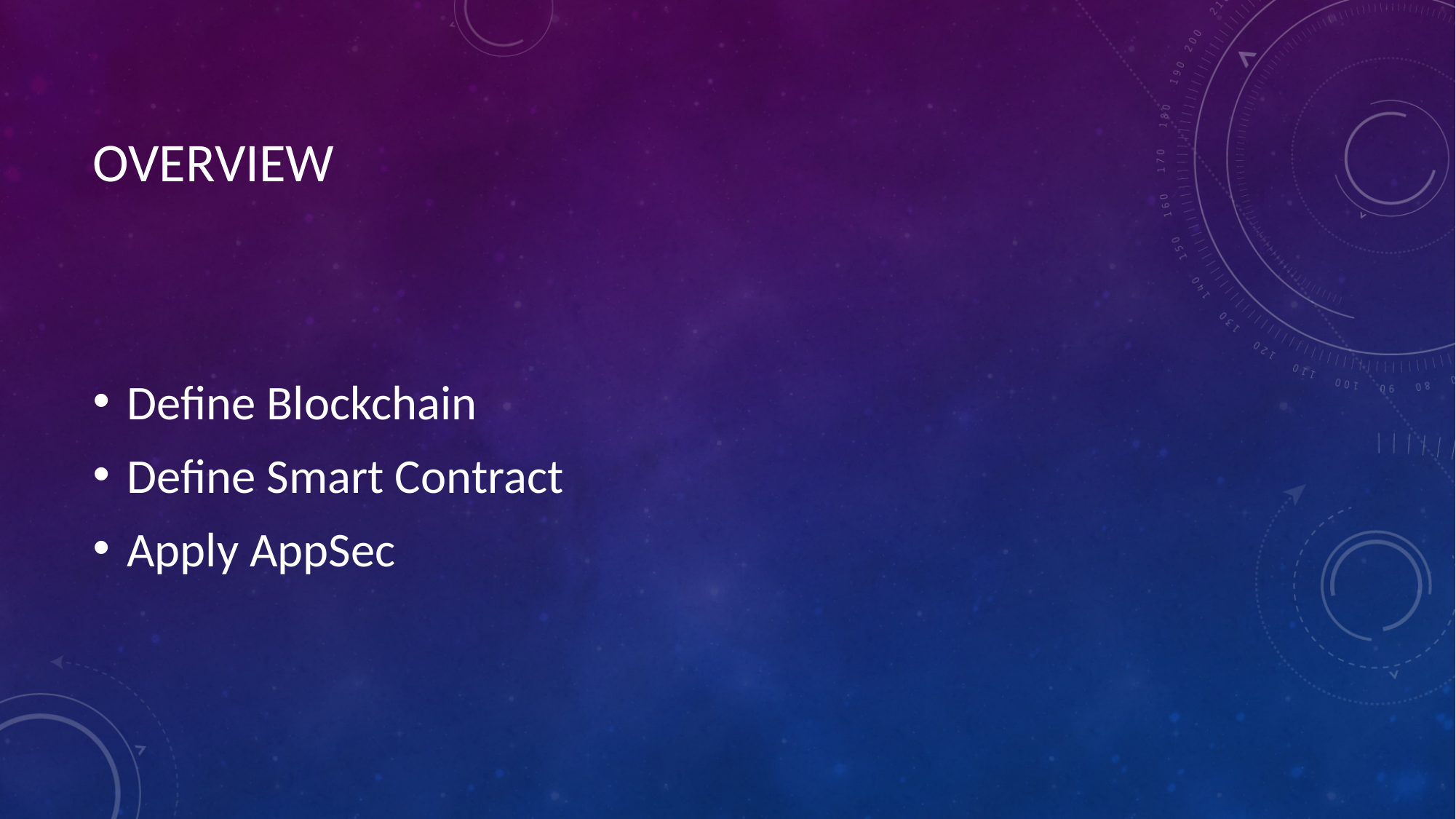

# Overview
Define Blockchain
Define Smart Contract
Apply AppSec